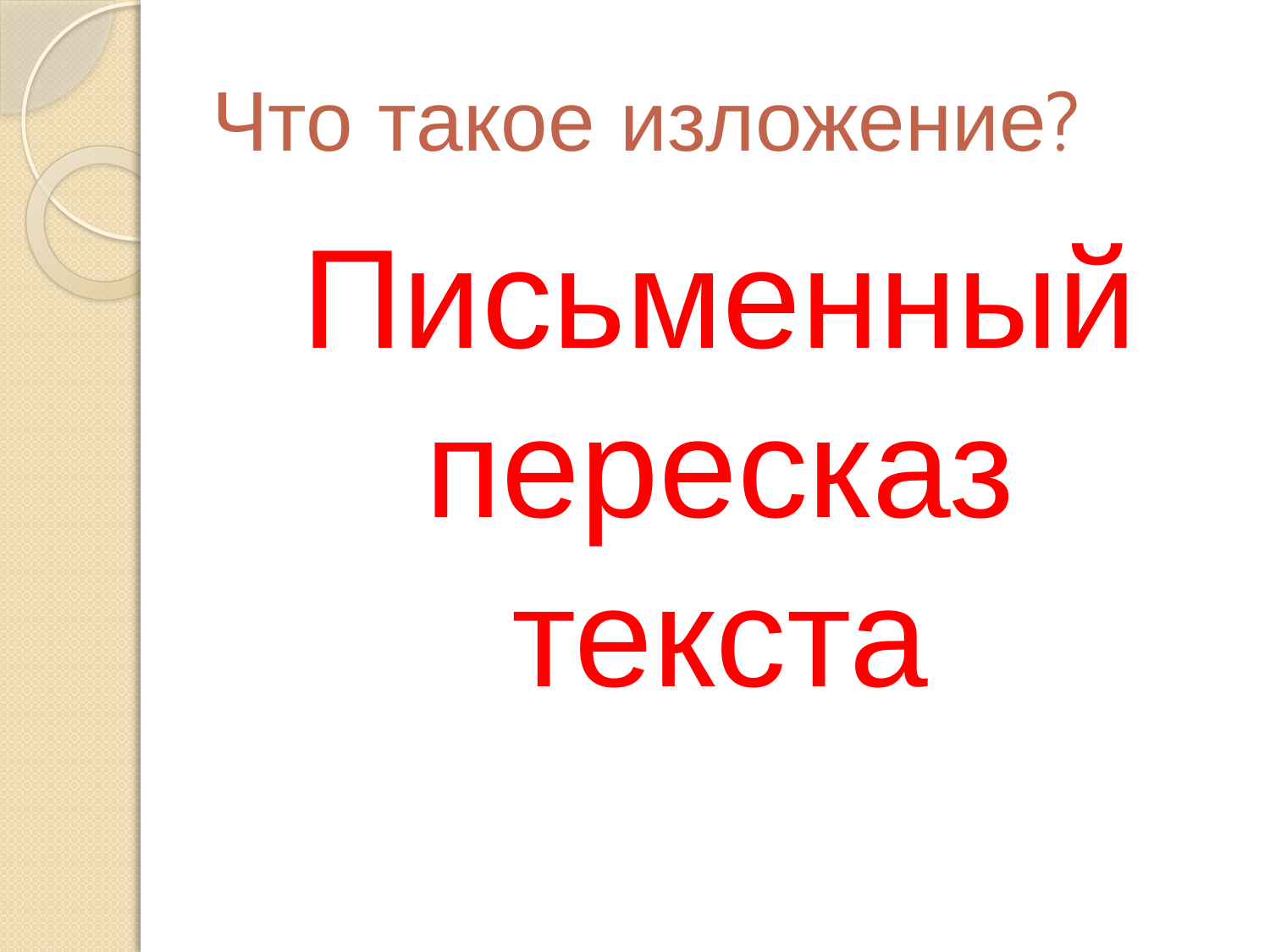

# Что такое изложение?
Письменный пересказ текста